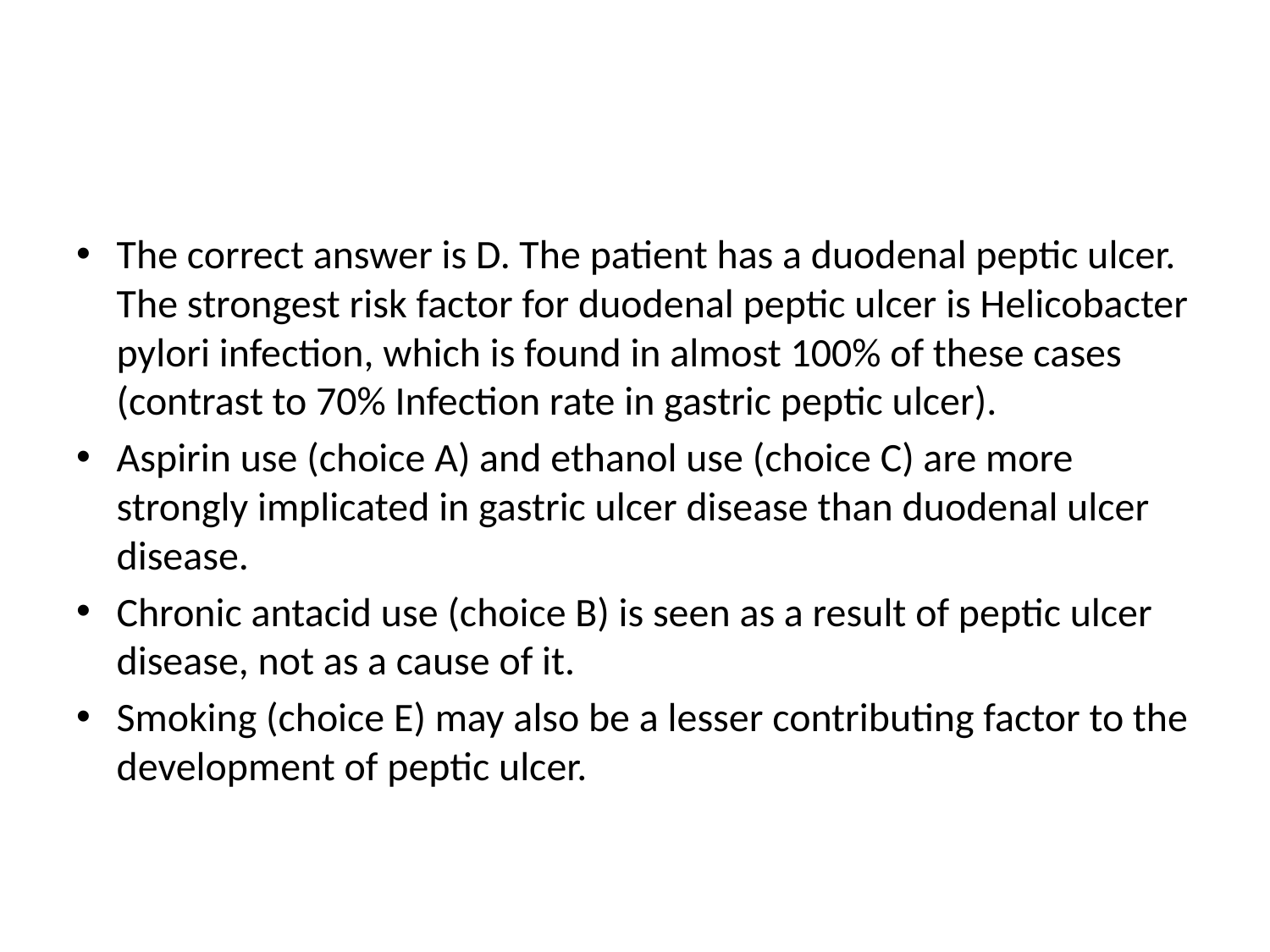

#
The correct answer is D. The patient has a duodenal peptic ulcer. The strongest risk factor for duodenal peptic ulcer is Helicobacter pylori infection, which is found in almost 100% of these cases (contrast to 70% Infection rate in gastric peptic ulcer).
Aspirin use (choice A) and ethanol use (choice C) are more strongly implicated in gastric ulcer disease than duodenal ulcer disease.
Chronic antacid use (choice B) is seen as a result of peptic ulcer disease, not as a cause of it.
Smoking (choice E) may also be a lesser contributing factor to the development of peptic ulcer.